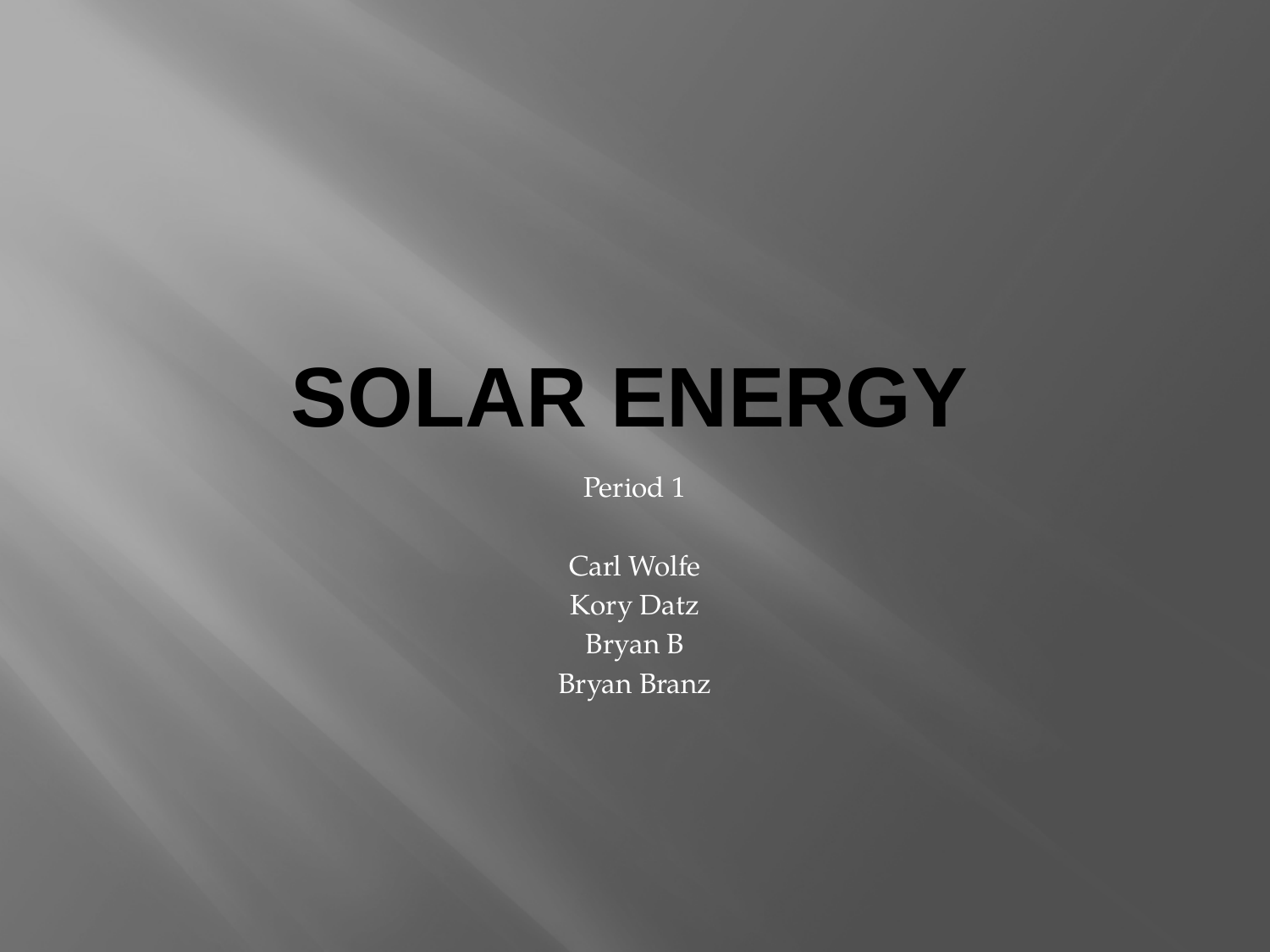

# SOLAR ENERGY
Period 1

Carl Wolfe
Kory Datz
Bryan B
Bryan Branz